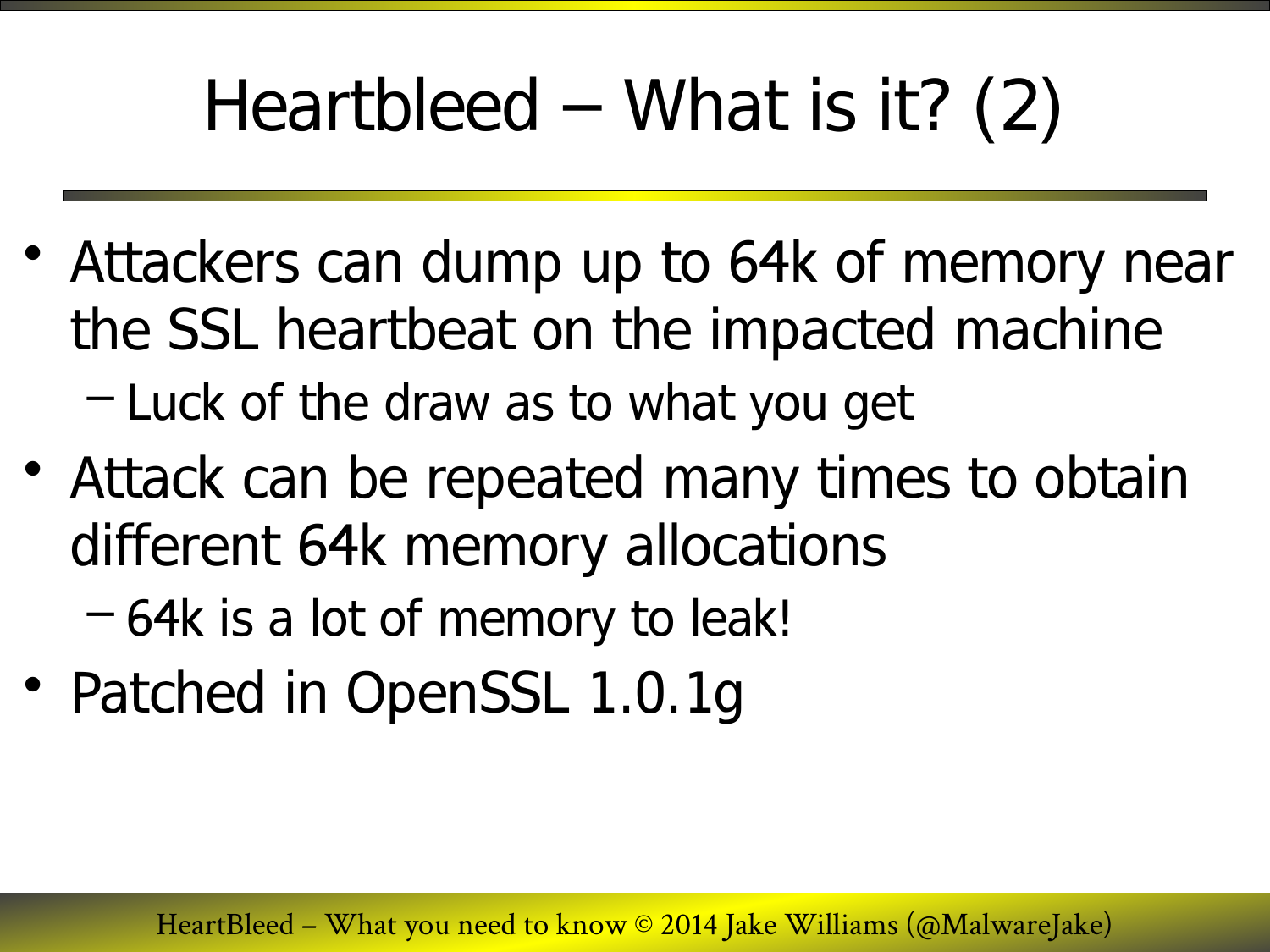

# Heartbleed – What is it? (2)
Attackers can dump up to 64k of memory near the SSL heartbeat on the impacted machine
Luck of the draw as to what you get
Attack can be repeated many times to obtain different 64k memory allocations
64k is a lot of memory to leak!
Patched in OpenSSL 1.0.1g